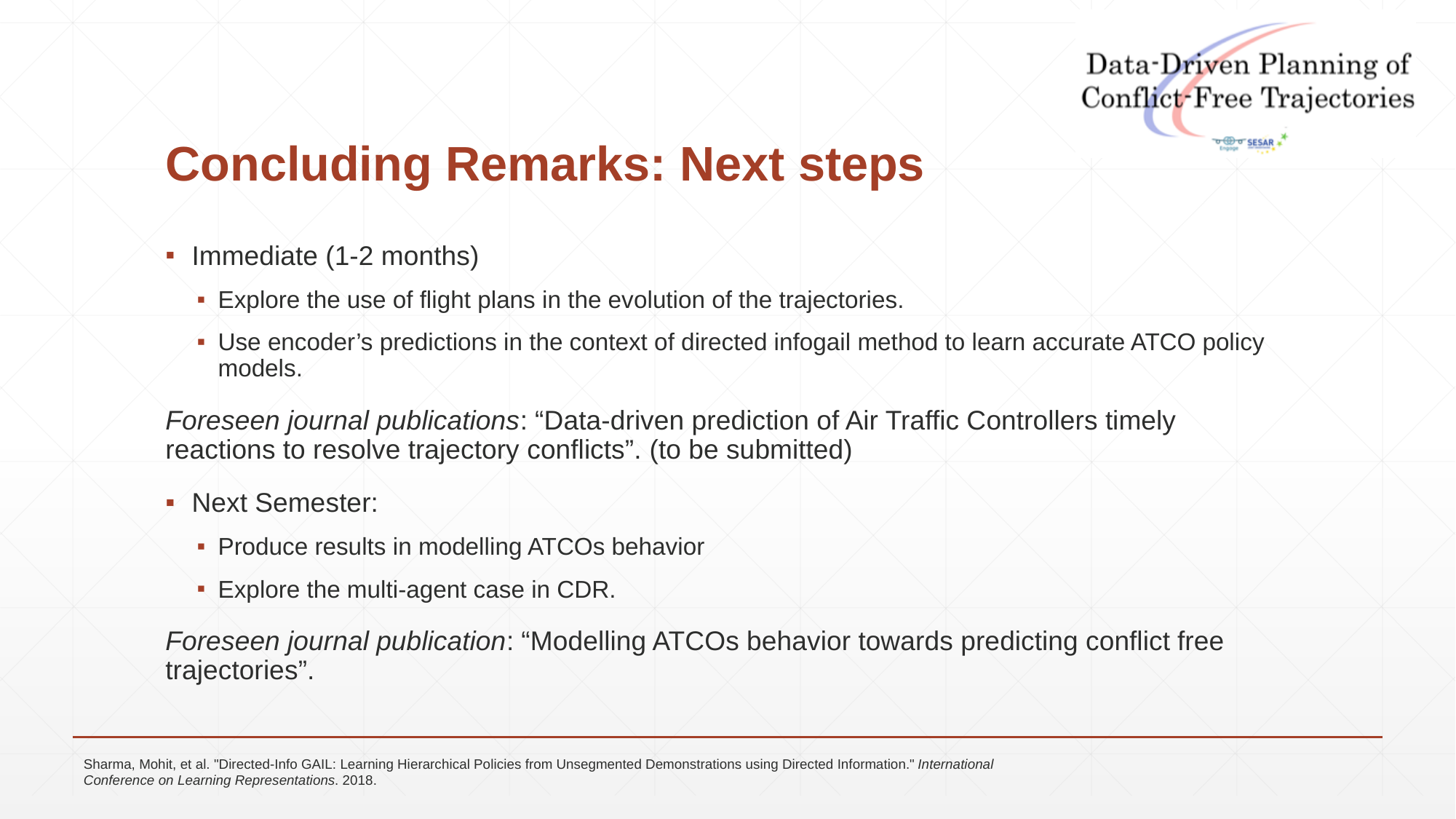

# Concluding Remarks: Next steps
Immediate (1-2 months)
Explore the use of flight plans in the evolution of the trajectories.
Use encoder’s predictions in the context of directed infogail method to learn accurate ATCO policy models.
Foreseen journal publications: “Data-driven prediction of Air Traffic Controllers timely reactions to resolve trajectory conflicts”. (to be submitted)
Next Semester:
Produce results in modelling ATCOs behavior
Explore the multi-agent case in CDR.
Foreseen journal publication: “Modelling ATCOs behavior towards predicting conflict free trajectories”.

Sharma, Mohit, et al. "Directed-Info GAIL: Learning Hierarchical Policies from Unsegmented Demonstrations using Directed Information." International Conference on Learning Representations. 2018.